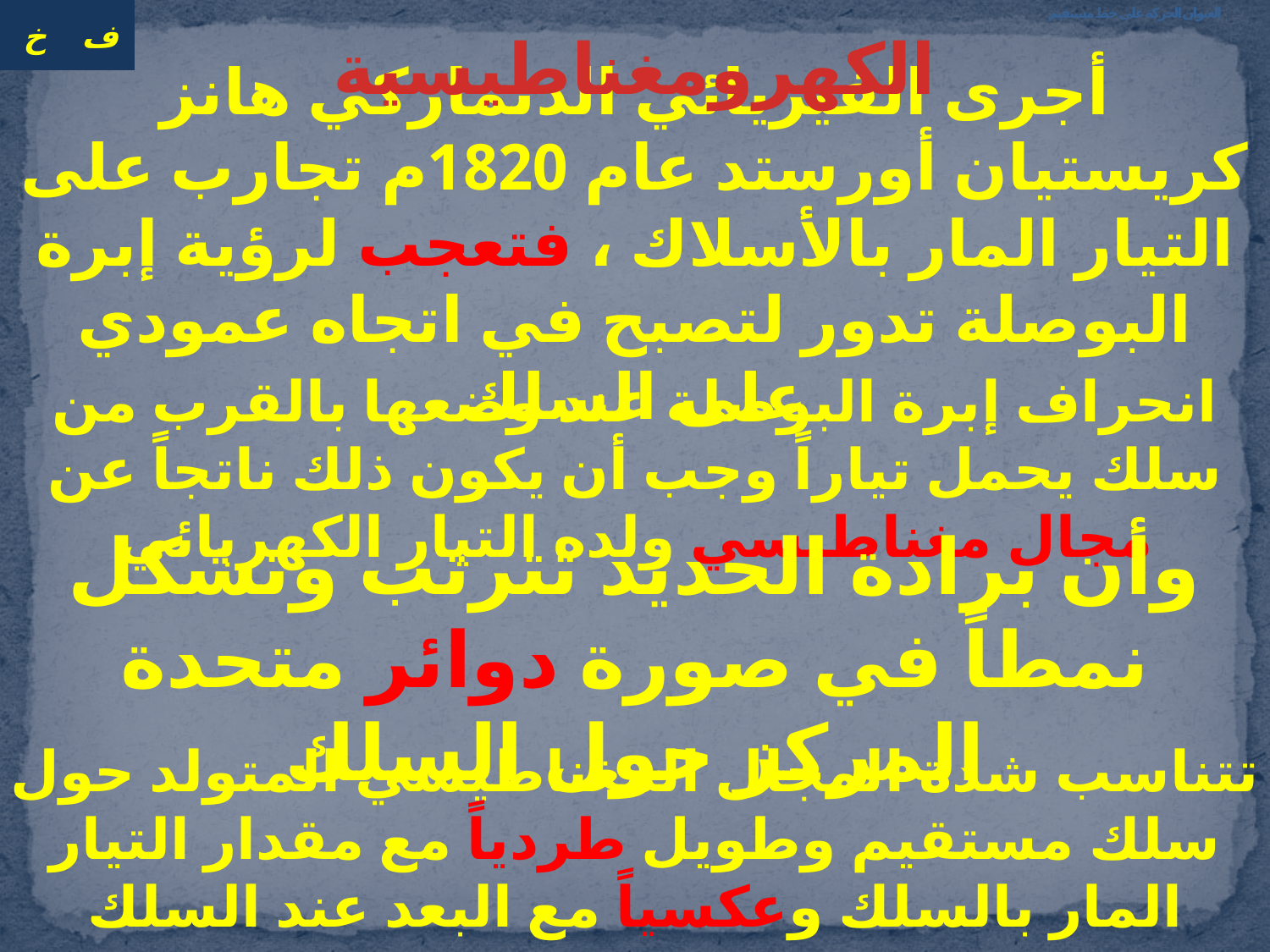

# العنوان الحركة على خط مستقيم
الكهرومغناطيسية
أجرى الفيزيائي الدنماركي هانز كريستيان أورستد عام 1820م تجارب على التيار المار بالأسلاك ، فتعجب لرؤية إبرة البوصلة تدور لتصبح في اتجاه عمودي على السلك
انحراف إبرة البوصلة عند وضعها بالقرب من سلك يحمل تياراً وجب أن يكون ذلك ناتجاً عن مجال مغناطيسي ولده التيار الكهربائي
وأن برادة الحديد تترتب وتشكل نمطاً في صورة دوائر متحدة المركز حول السلك
تتناسب شدة المجال المغناطيسي المتولد حول سلك مستقيم وطويل طردياً مع مقدار التيار المار بالسلك وعكسياً مع البعد عند السلك